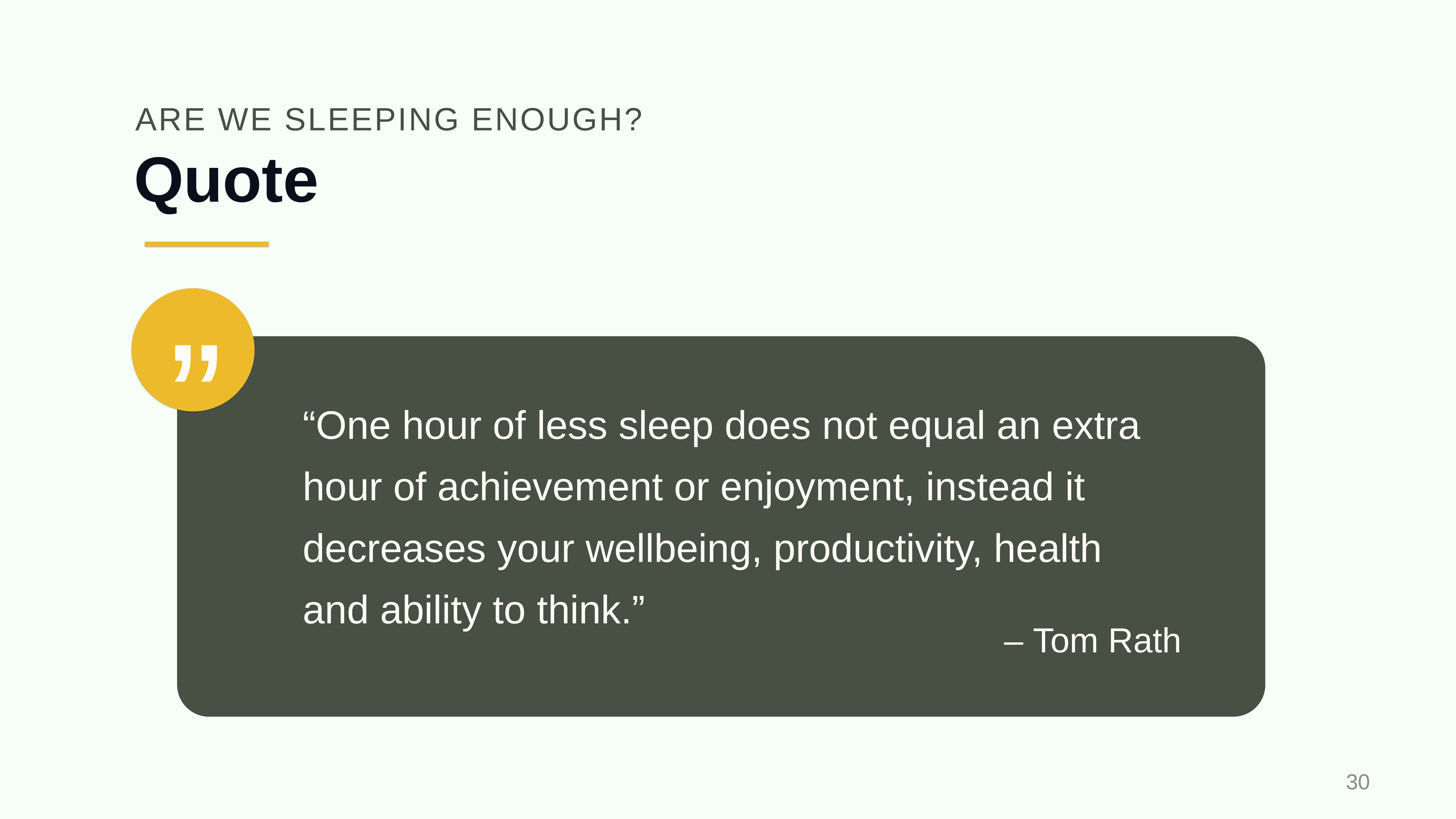

ARE WE SLEEPING ENOUGH?
# Quote

”

“One hour of less sleep does not equal an extra hour of achievement or enjoyment, instead it decreases your wellbeing, productivity, health
and ability to think.”
– Tom Rath
30